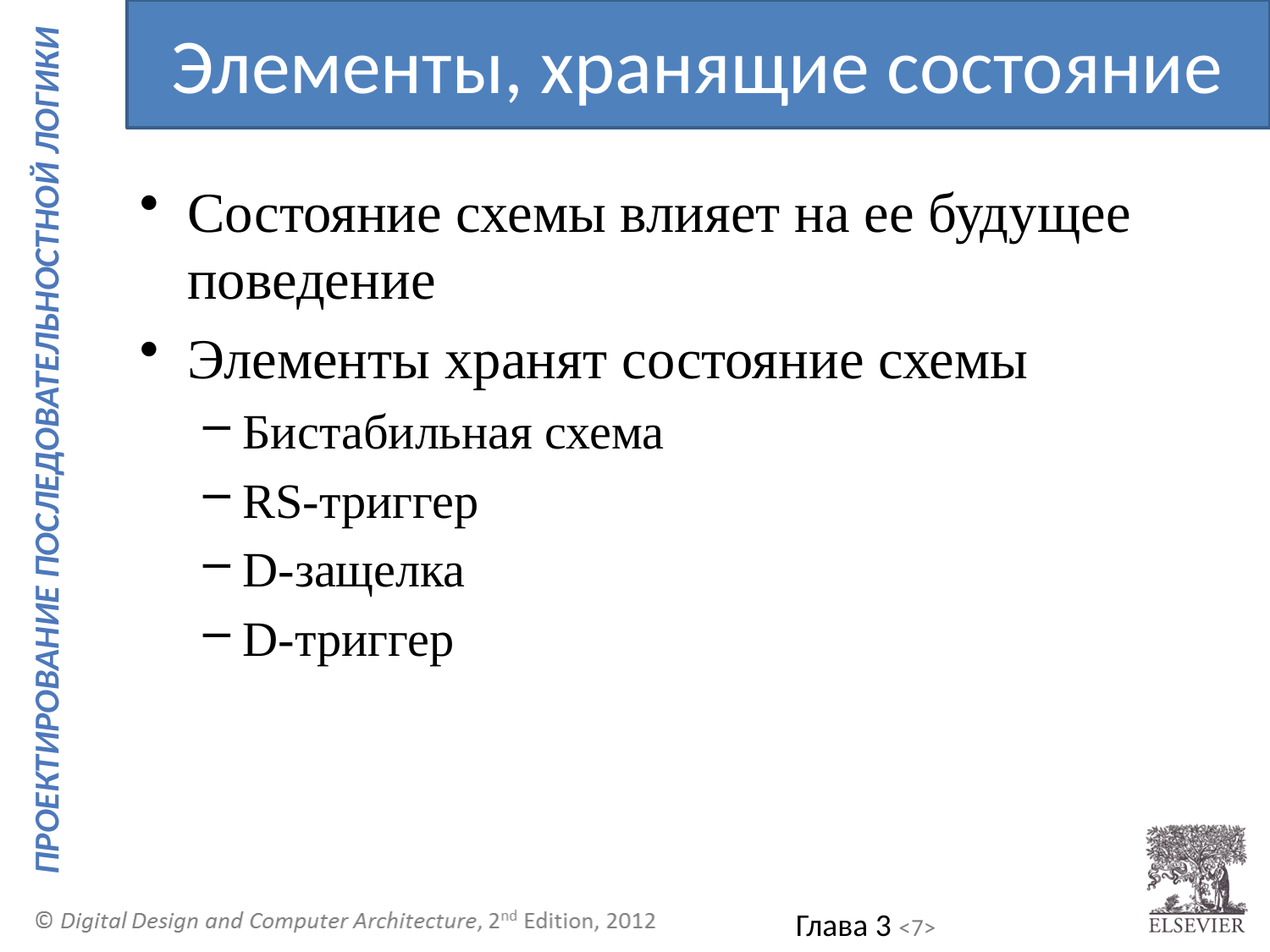

Элементы, хранящие состояние

Состояние схемы влияет на ее будущее поведение
Элементы хранят состояние схемы
Бистабильная схема
RS-триггер
D-защелка
D-триггер